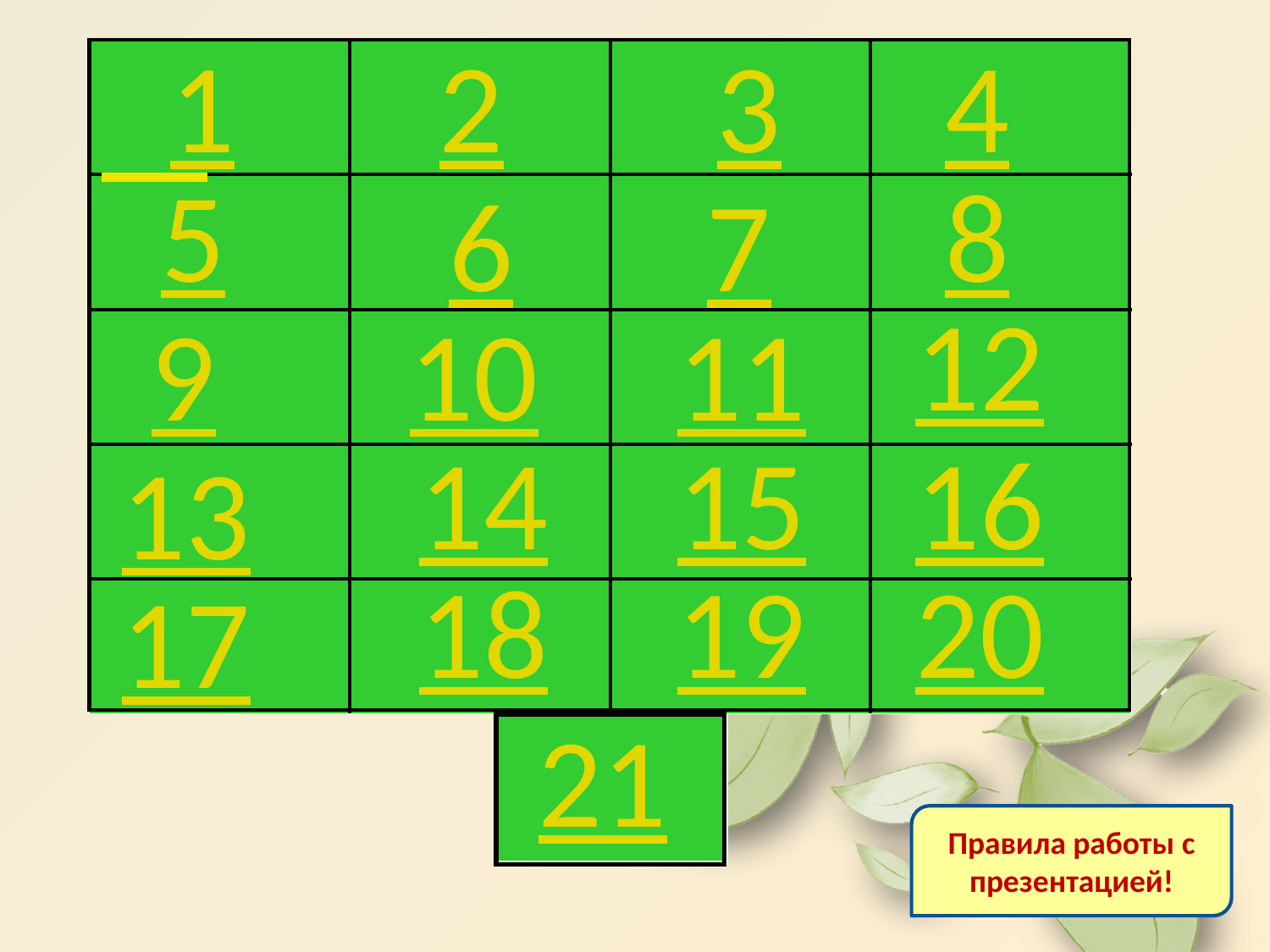

1
2
3
4
|  |  |  |  |
| --- | --- | --- | --- |
|  |  |  |  |
|  |  |  |  |
|  |  |  |  |
|  |  |  |  |
|  |
| --- |

5
8
6
7
12
9
10
11
14
15
16
13
18
19
20
17
21
|  |
| --- |
|  |
| --- |
Правила работы с презентацией!